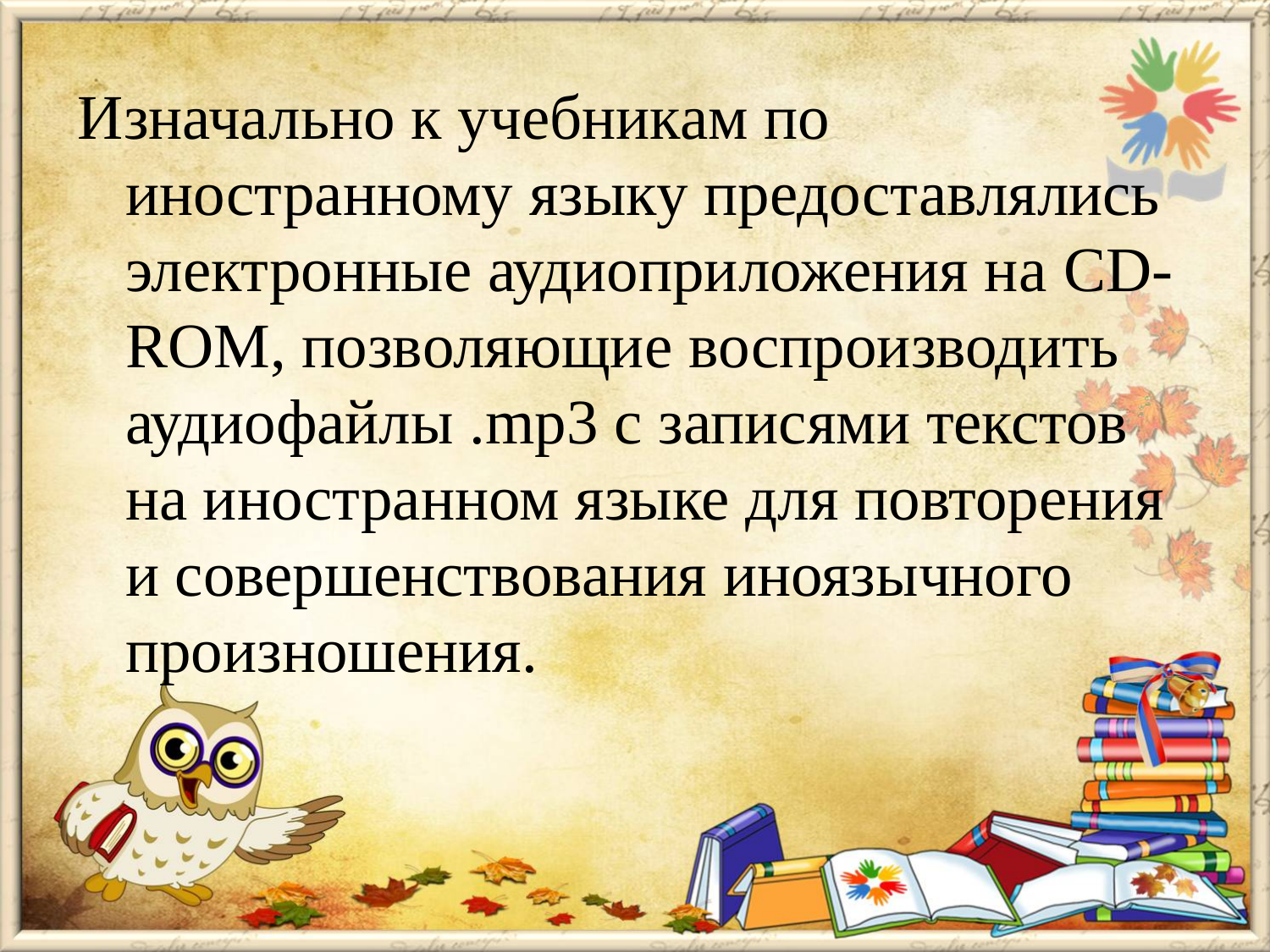

#
Изначально к учебникам по иностранному языку предоставлялись электронные аудиоприложения на CD-ROM, позволяющие воспроизводить аудиофайлы .mp3 с записями текстов на иностранном языке для повторения и совершенствования иноязычного произношения.